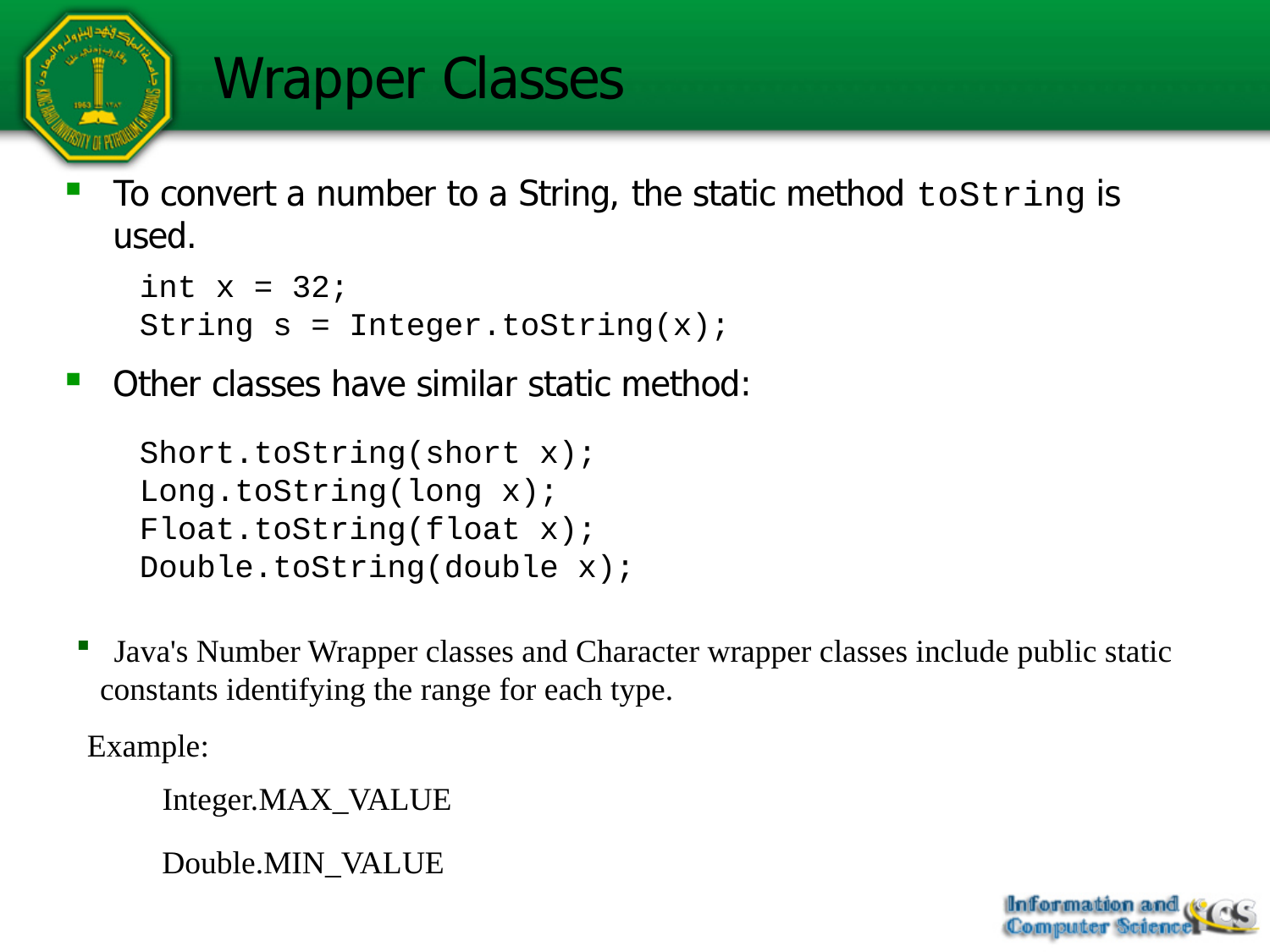

# Wrapper Classes
To convert a number to a String, the static method toString is used.

Other classes have similar static method:
int x = 32;
String s = Integer.toString(x);
Short.toString(short x);
Long.toString(long x);
Float.toString(float x);
Double.toString(double x);
 Java's Number Wrapper classes and Character wrapper classes include public static
   constants identifying the range for each type.
Example:
Integer.MAX_VALUE
Double.MIN_VALUE